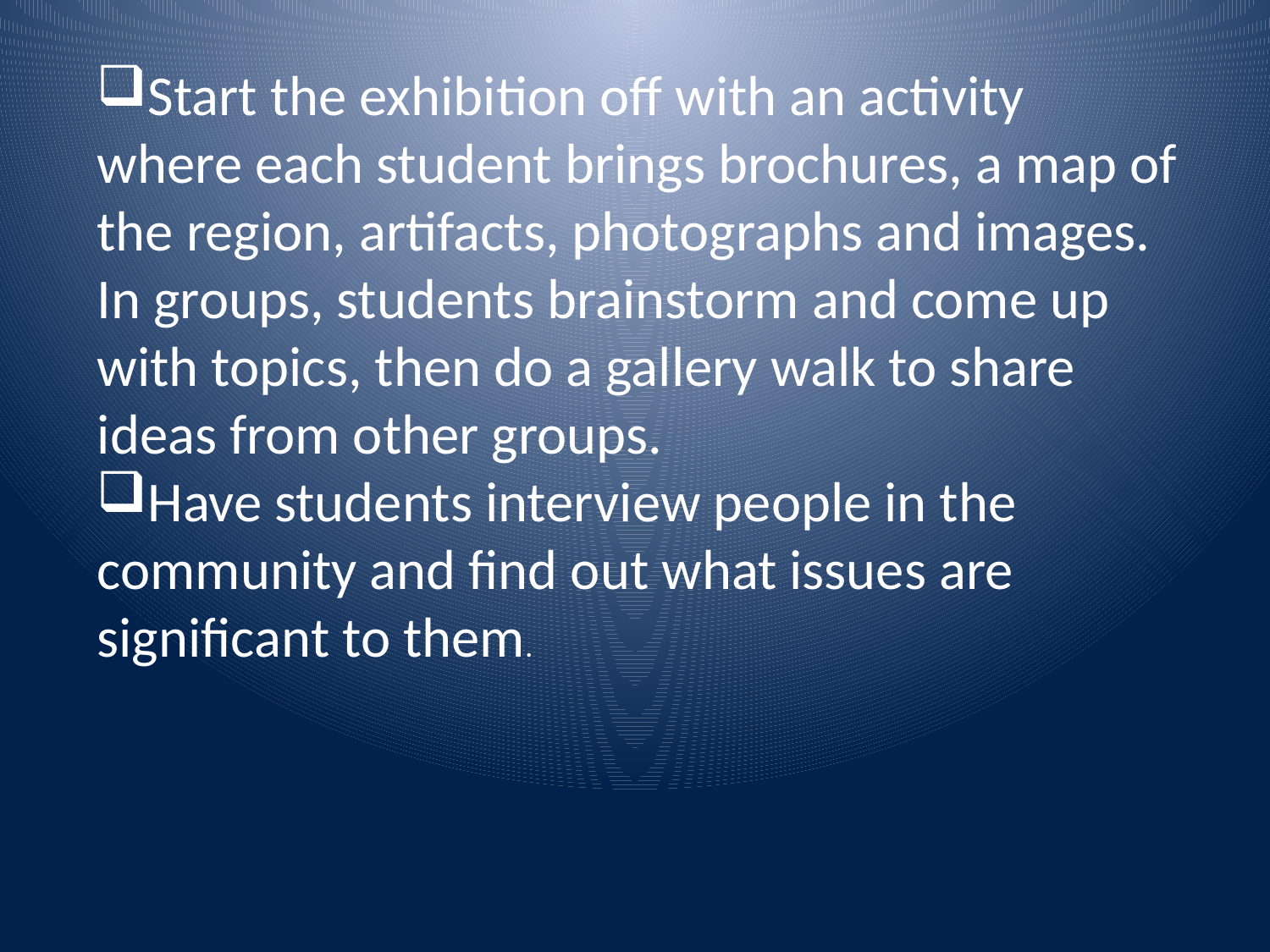

Start the exhibition off with an activity where each student brings brochures, a map of the region, artifacts, photographs and images.  In groups, students brainstorm and come up with topics, then do a gallery walk to share ideas from other groups.
Have students interview people in the community and find out what issues are significant to them.